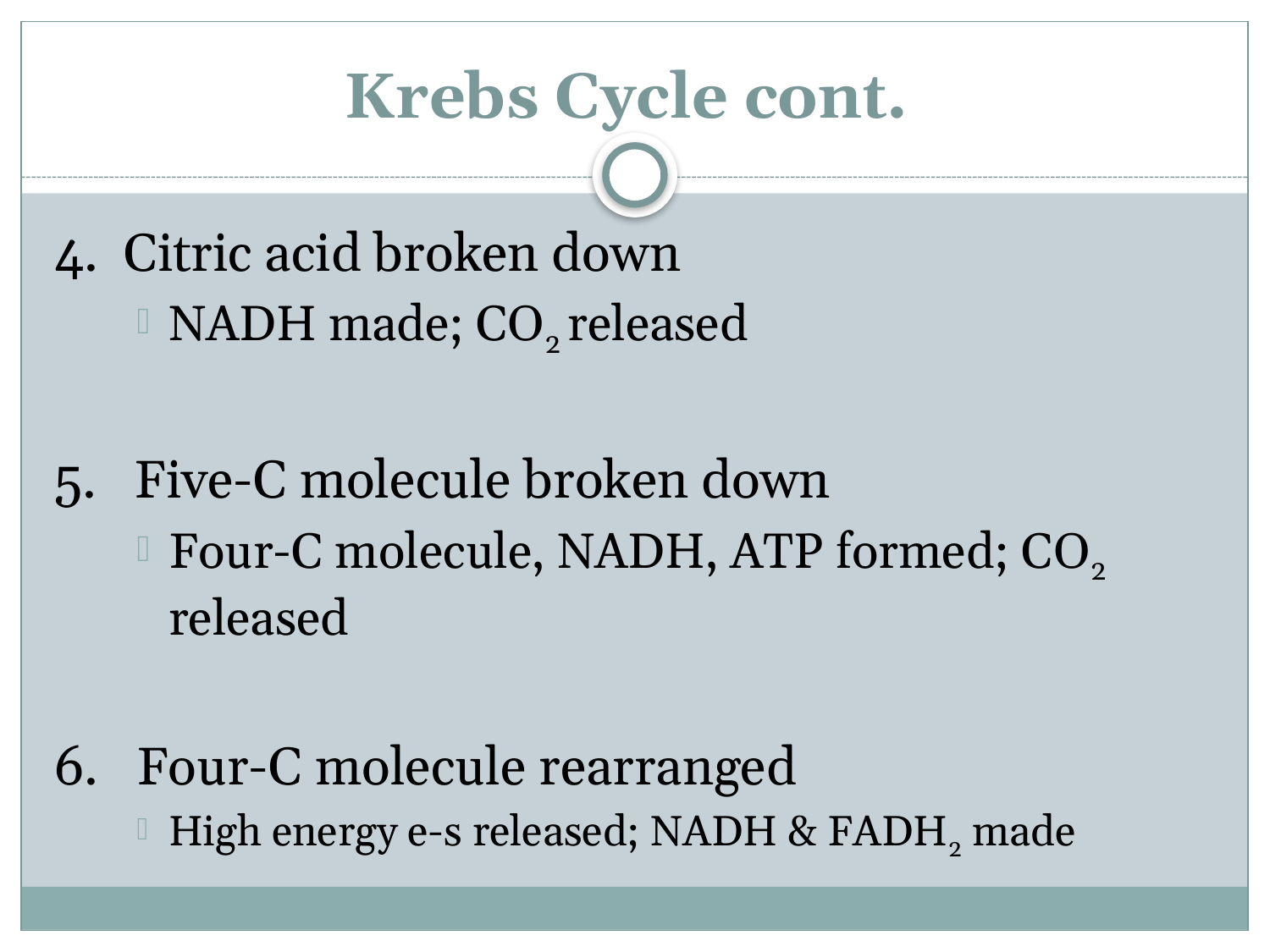

# Krebs Cycle cont.
4.  Citric acid broken down
NADH made; CO2 released

5.   Five-C molecule broken down
Four-C molecule, NADH, ATP formed; CO2 released

6.   Four-C molecule rearranged
High energy e-s released; NADH & FADH2 made